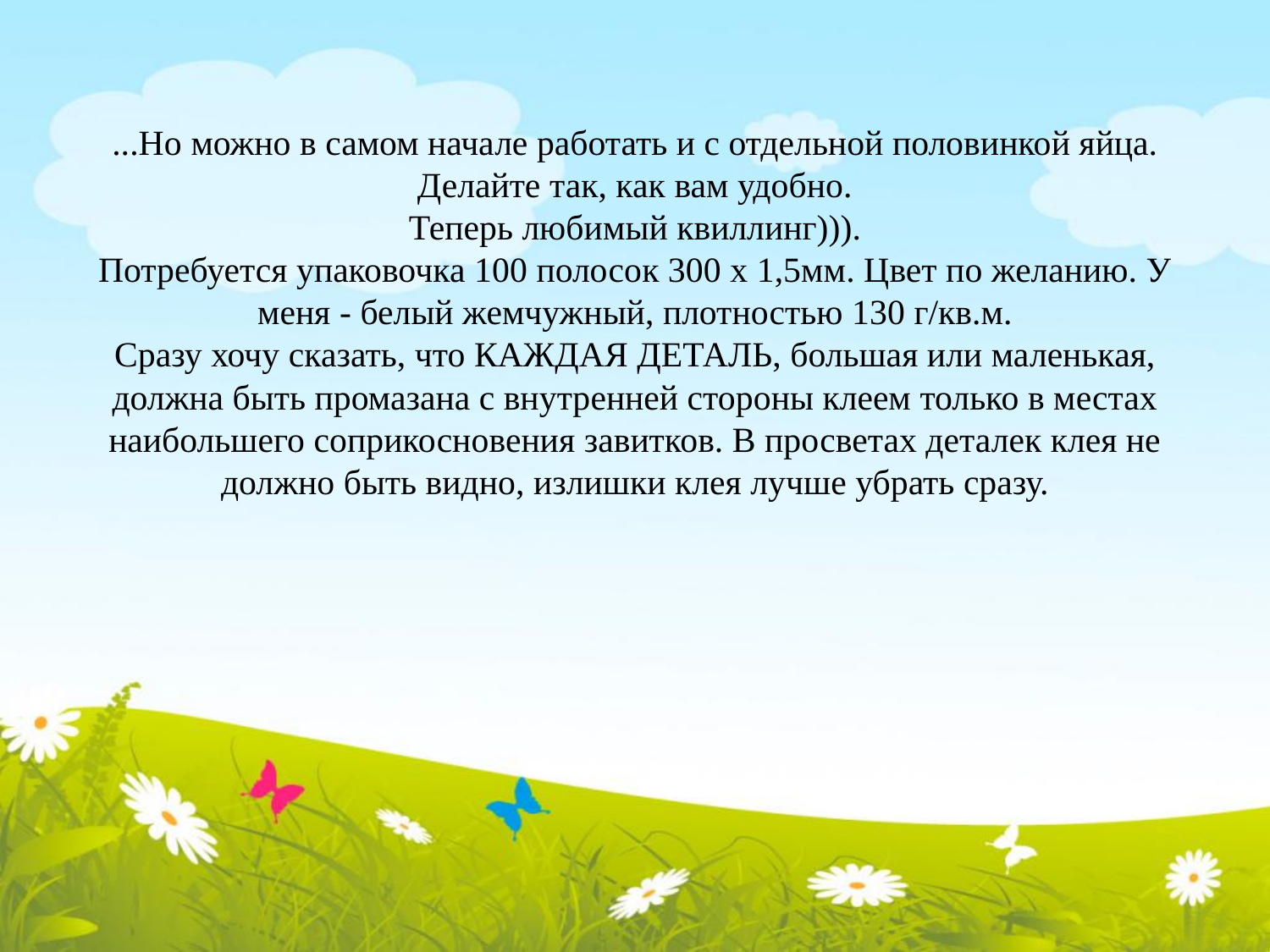

# ...Но можно в самом начале работать и с отдельной половинкой яйца. Делайте так, как вам удобно. Теперь любимый квиллинг))). Потребуется упаковочка 100 полосок 300 х 1,5мм. Цвет по желанию. У меня - белый жемчужный, плотностью 130 г/кв.м. Сразу хочу сказать, что КАЖДАЯ ДЕТАЛЬ, большая или маленькая, должна быть промазана с внутренней стороны клеем только в местах наибольшего соприкосновения завитков. В просветах деталек клея не должно быть видно, излишки клея лучше убрать сразу.